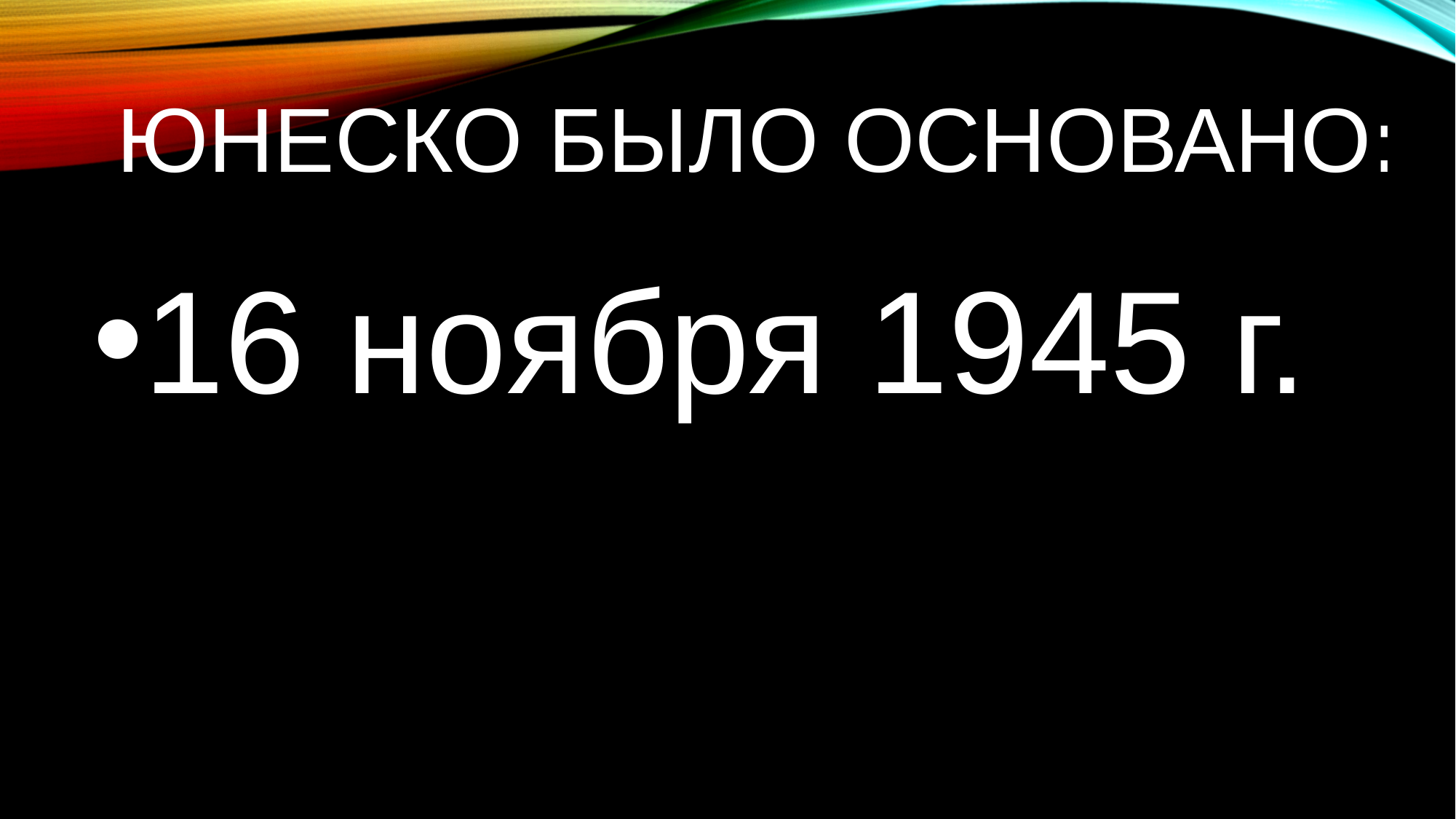

# Юнеско было основано:
16 ноября 1945 г.